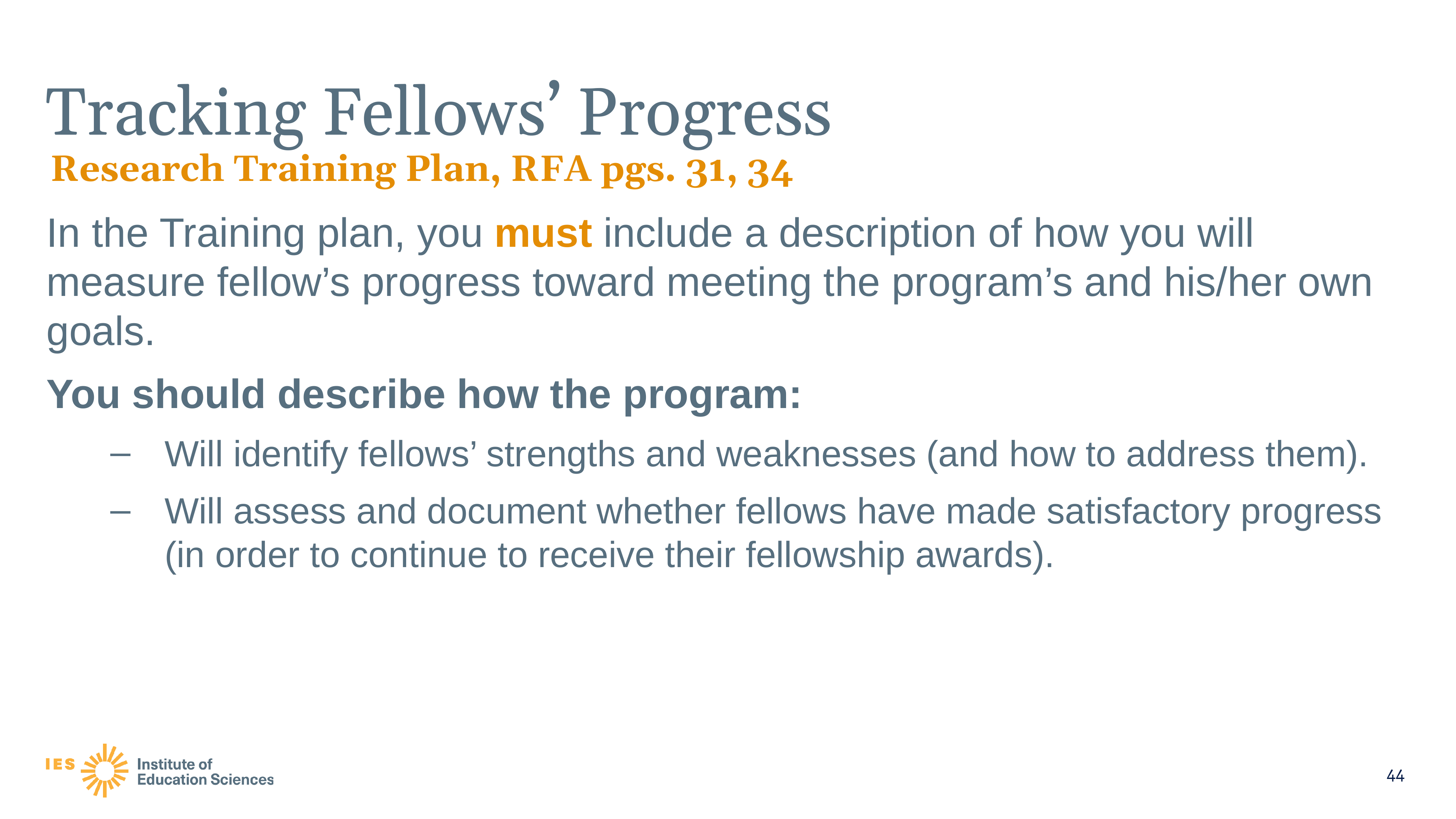

# Tracking Fellows’ Progress
Research Training Plan, RFA pgs. 31, 34
In the Training plan, you must include a description of how you will measure fellow’s progress toward meeting the program’s and his/her own goals.
You should describe how the program:
Will identify fellows’ strengths and weaknesses (and how to address them).
Will assess and document whether fellows have made satisfactory progress (in order to continue to receive their fellowship awards).

44